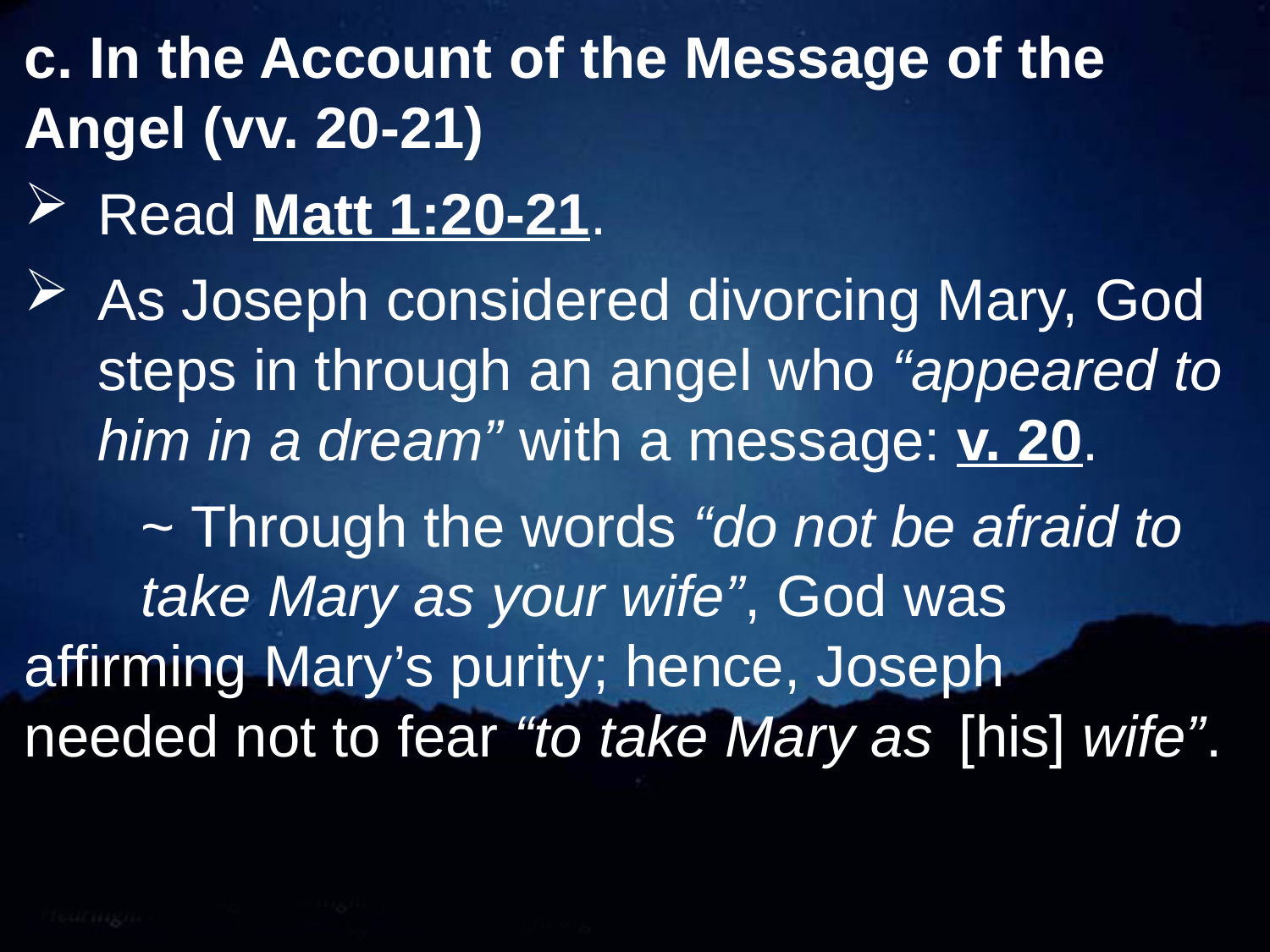

c. In the Account of the Message of the 	Angel (vv. 20-21)
Read Matt 1:20-21.
As Joseph considered divorcing Mary, God steps in through an angel who “appeared to him in a dream” with a message: v. 20.
		~ Through the words “do not be afraid to 					take Mary as your wife”, God was 						affirming Mary’s purity; hence, Joseph 					needed not to fear “to take Mary as 						[his] wife”.